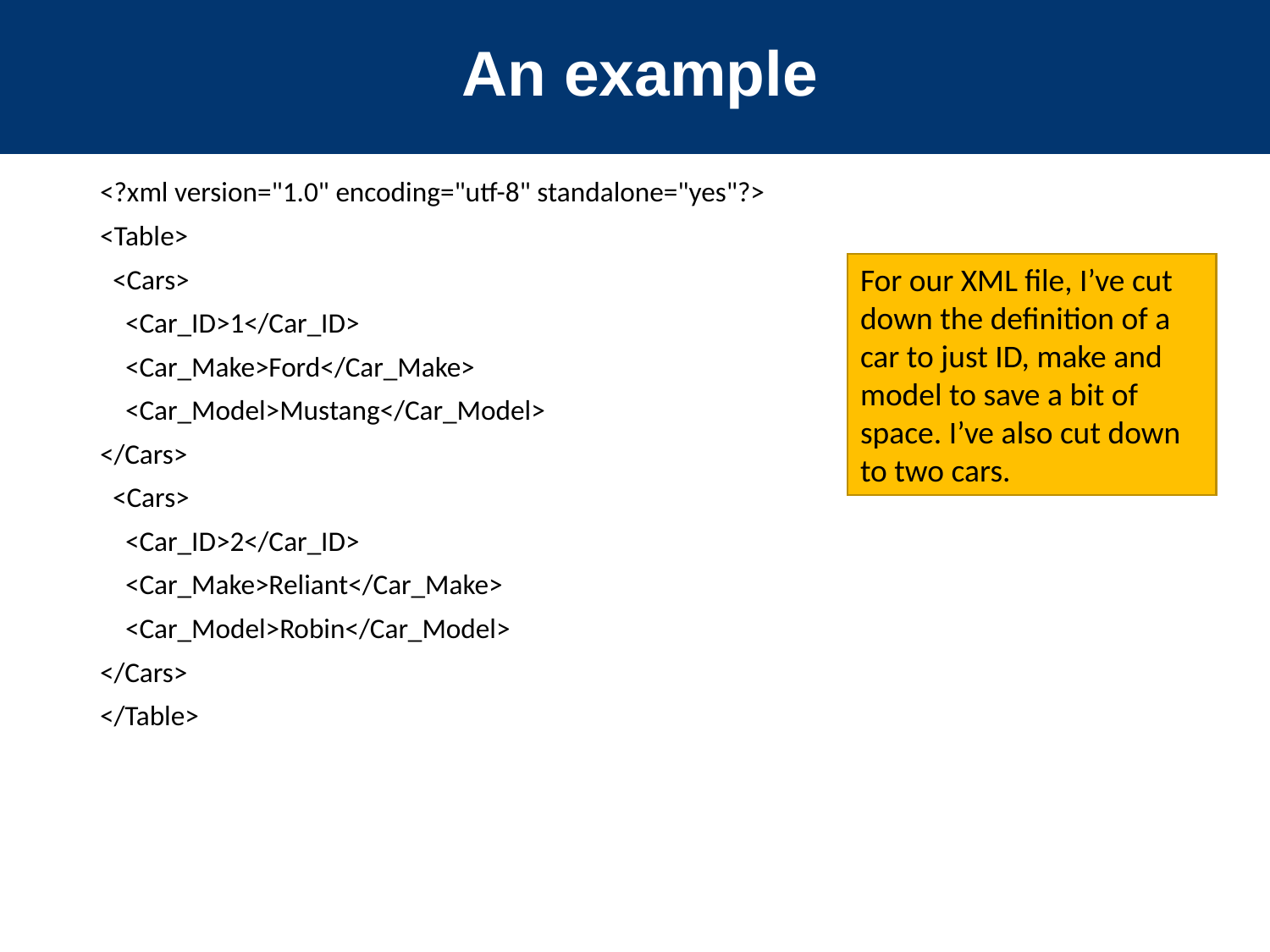

An example
<?xml version="1.0" encoding="utf-8" standalone="yes"?>
<Table>
  <Cars>
    <Car_ID>1</Car_ID>
    <Car_Make>Ford</Car_Make>
    <Car_Model>Mustang</Car_Model>
</Cars>
  <Cars>
    <Car_ID>2</Car_ID>
    <Car_Make>Reliant</Car_Make>
    <Car_Model>Robin</Car_Model>
</Cars>
</Table>
For our XML file, I’ve cut down the definition of a car to just ID, make and model to save a bit of space. I’ve also cut down to two cars.